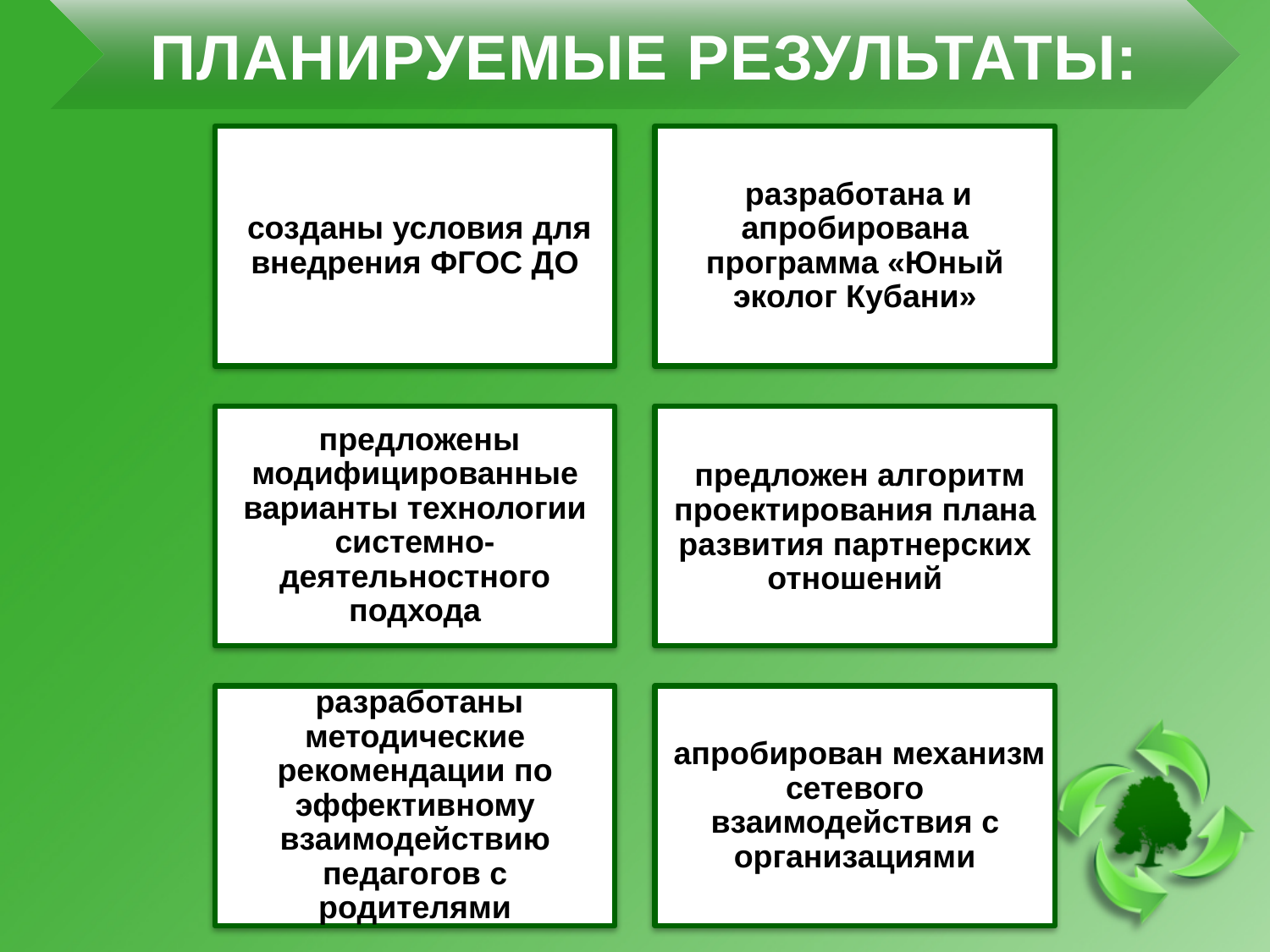

ПЛАНИРУЕМЫЕ РЕЗУЛЬТАТЫ:
 созданы условия для внедрения ФГОС ДО
 разработана и апробирована программа «Юный эколог Кубани»
 предложены модифицированные варианты технологии системно-деятельностного подхода
 предложен алгоритм проектирования плана развития партнерских отношений
 разработаны методические рекомендации по эффективному взаимодействию педагогов с родителями
 апробирован механизм сетевого взаимодействия с организациями